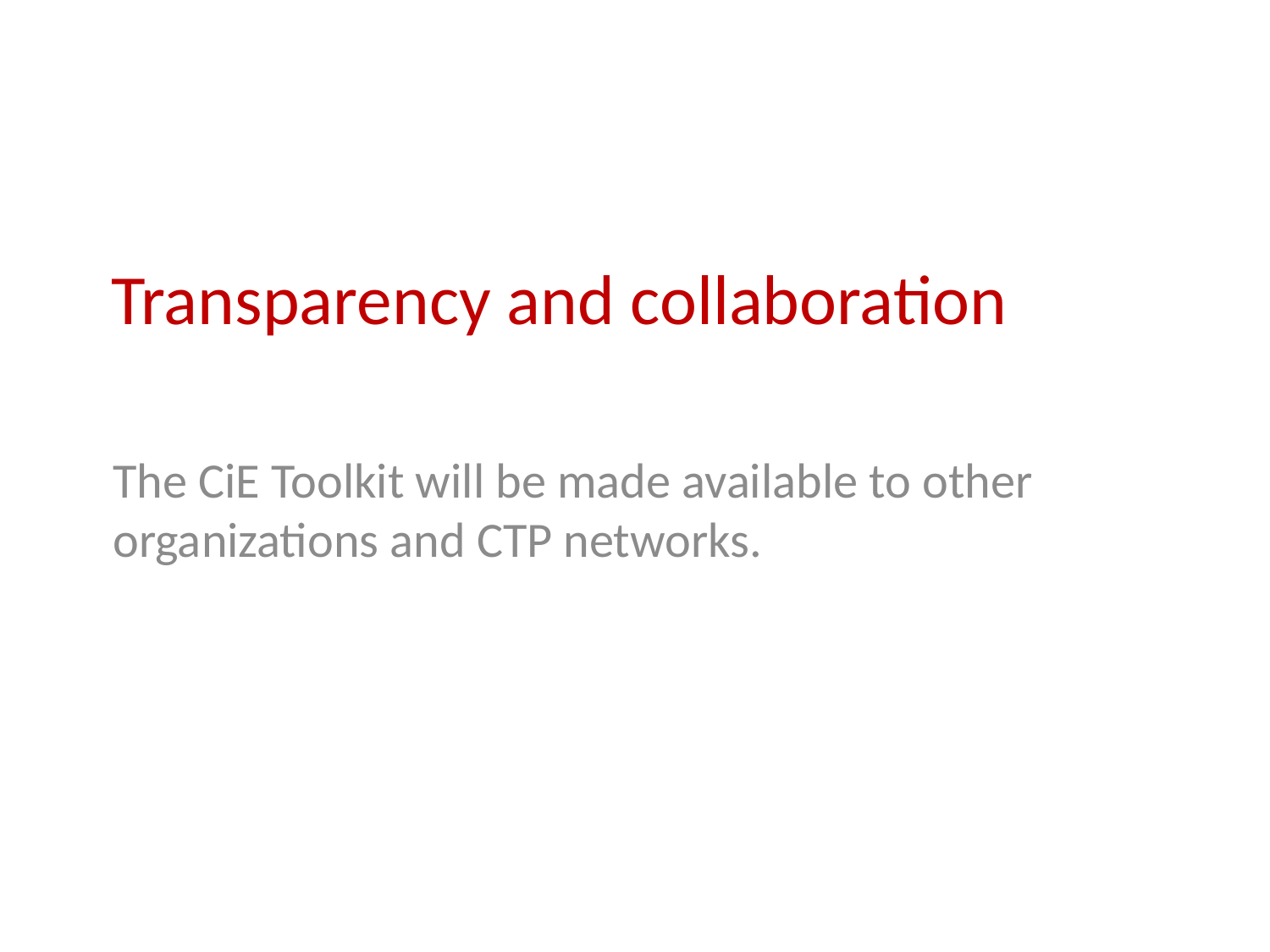

# Transparency and collaboration
The CiE Toolkit will be made available to other organizations and CTP networks.